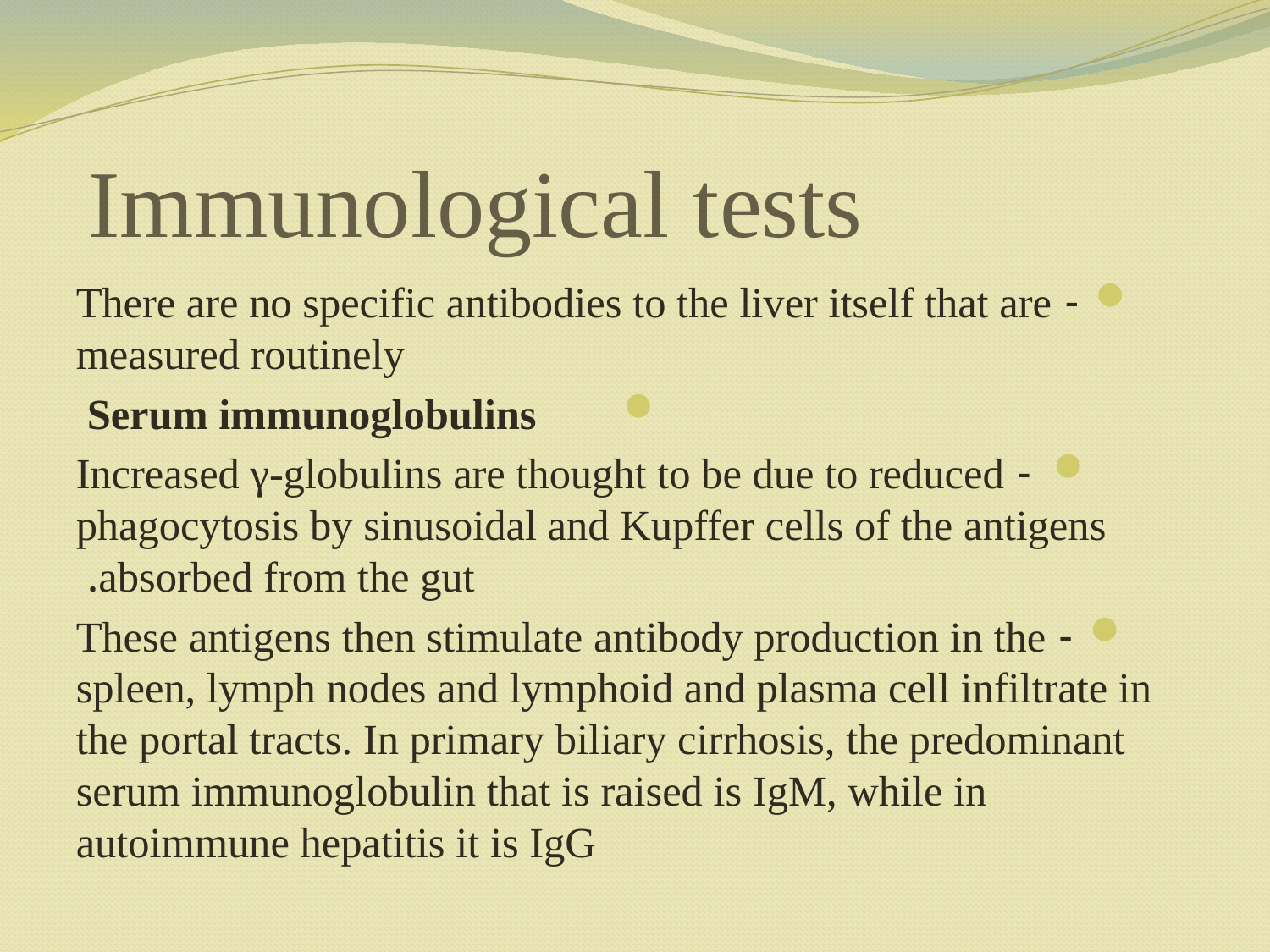

# Immunological tests
- There are no specific antibodies to the liver itself that are measured routinely
Serum immunoglobulins
- Increased γ-globulins are thought to be due to reduced phagocytosis by sinusoidal and Kupffer cells of the antigens absorbed from the gut.
- These antigens then stimulate antibody production in the spleen, lymph nodes and lymphoid and plasma cell infiltrate in the portal tracts. In primary biliary cirrhosis, the predominant serum immunoglobulin that is raised is IgM, while in autoimmune hepatitis it is IgG